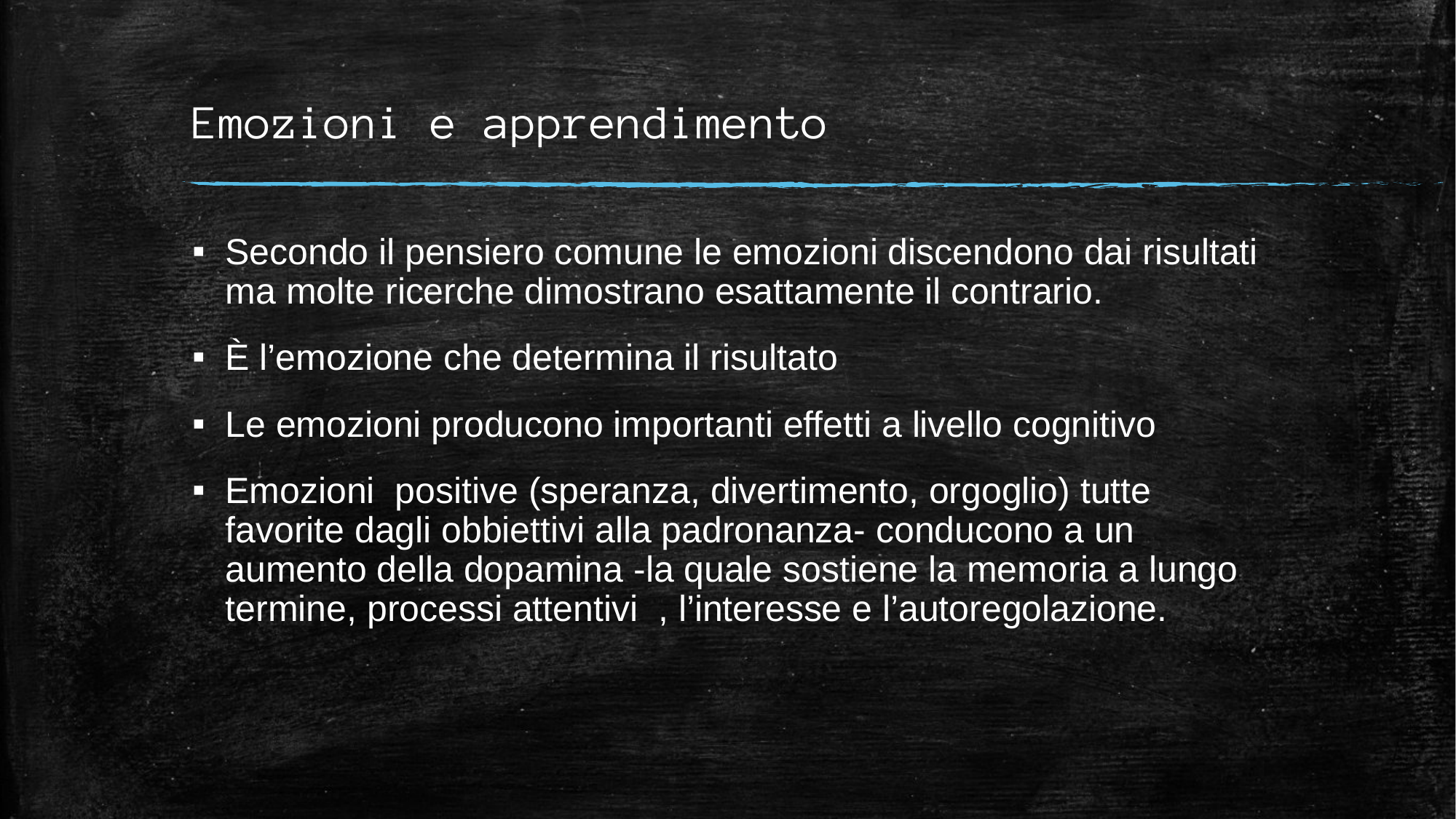

# Emozioni e apprendimento
Secondo il pensiero comune le emozioni discendono dai risultati ma molte ricerche dimostrano esattamente il contrario.
È l’emozione che determina il risultato
Le emozioni producono importanti effetti a livello cognitivo
Emozioni  positive (speranza, divertimento, orgoglio) tutte favorite dagli obbiettivi alla padronanza- conducono a un aumento della dopamina -la quale sostiene la memoria a lungo termine, processi attentivi  , l’interesse e l’autoregolazione.